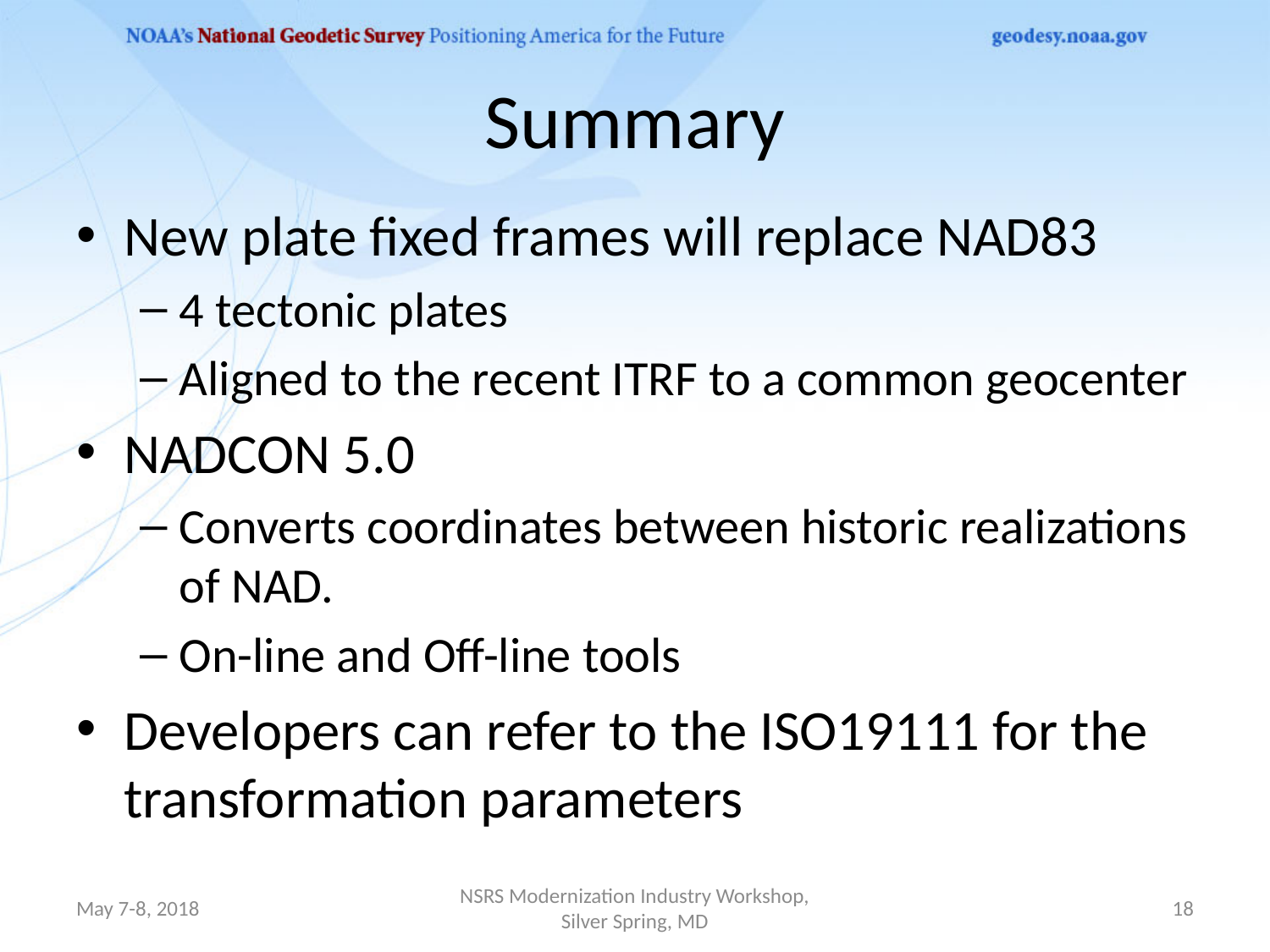

# Summary
New plate fixed frames will replace NAD83
4 tectonic plates
Aligned to the recent ITRF to a common geocenter
NADCON 5.0
Converts coordinates between historic realizations of NAD.
On-line and Off-line tools
Developers can refer to the ISO19111 for the transformation parameters

May 7-8, 2018
NSRS Modernization Industry Workshop, Silver Spring, MD
18